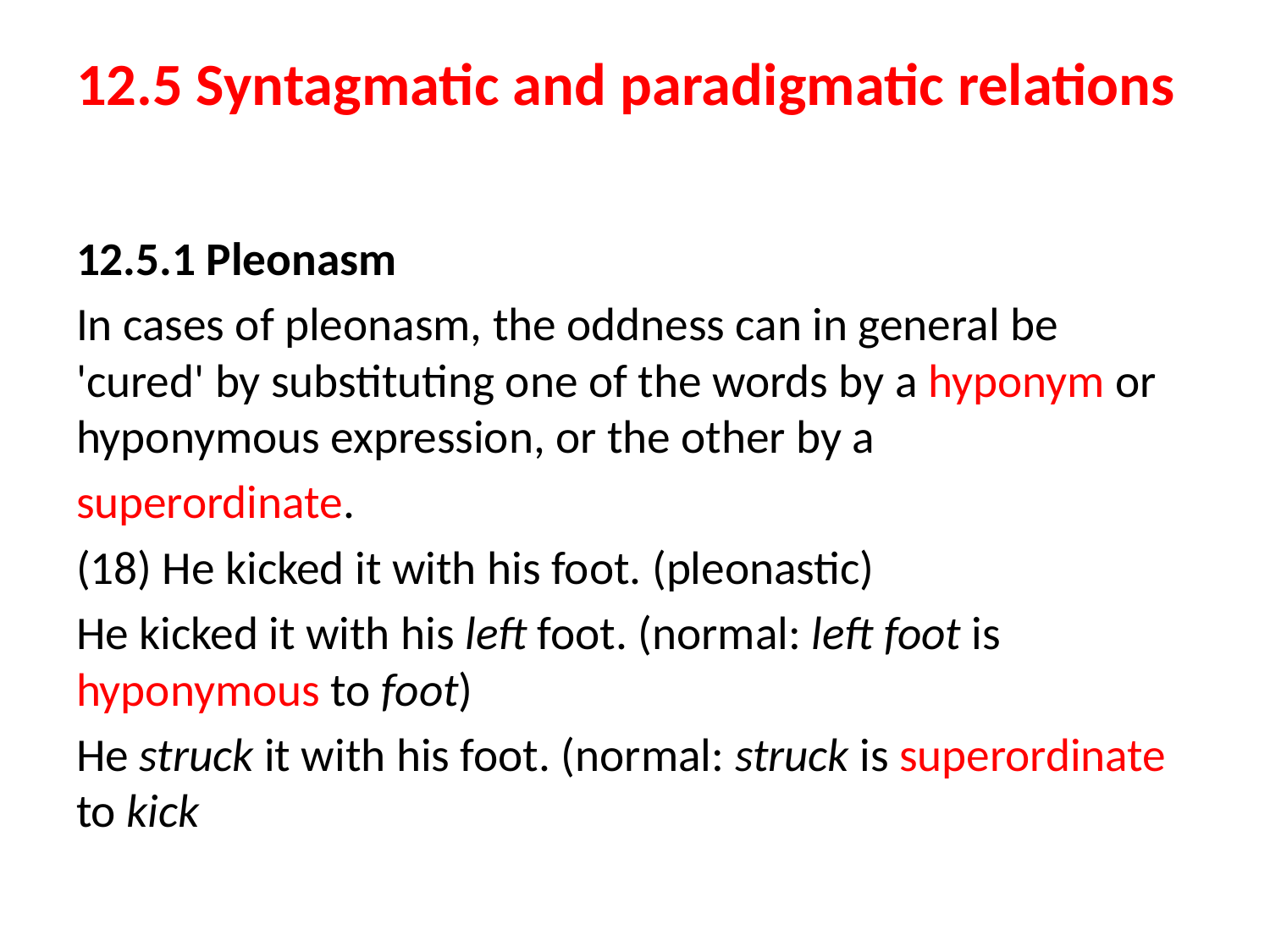

# 12.5 Syntagmatic and paradigmatic relations
12.5.1 Pleonasm
In cases of pleonasm, the oddness can in general be 'cured' by substituting one of the words by a hyponym or hyponymous expression, or the other by a
superordinate.
(18) He kicked it with his foot. (pleonastic)
He kicked it with his left foot. (normal: left foot is hyponymous to foot)
He struck it with his foot. (normal: struck is superordinate to kick